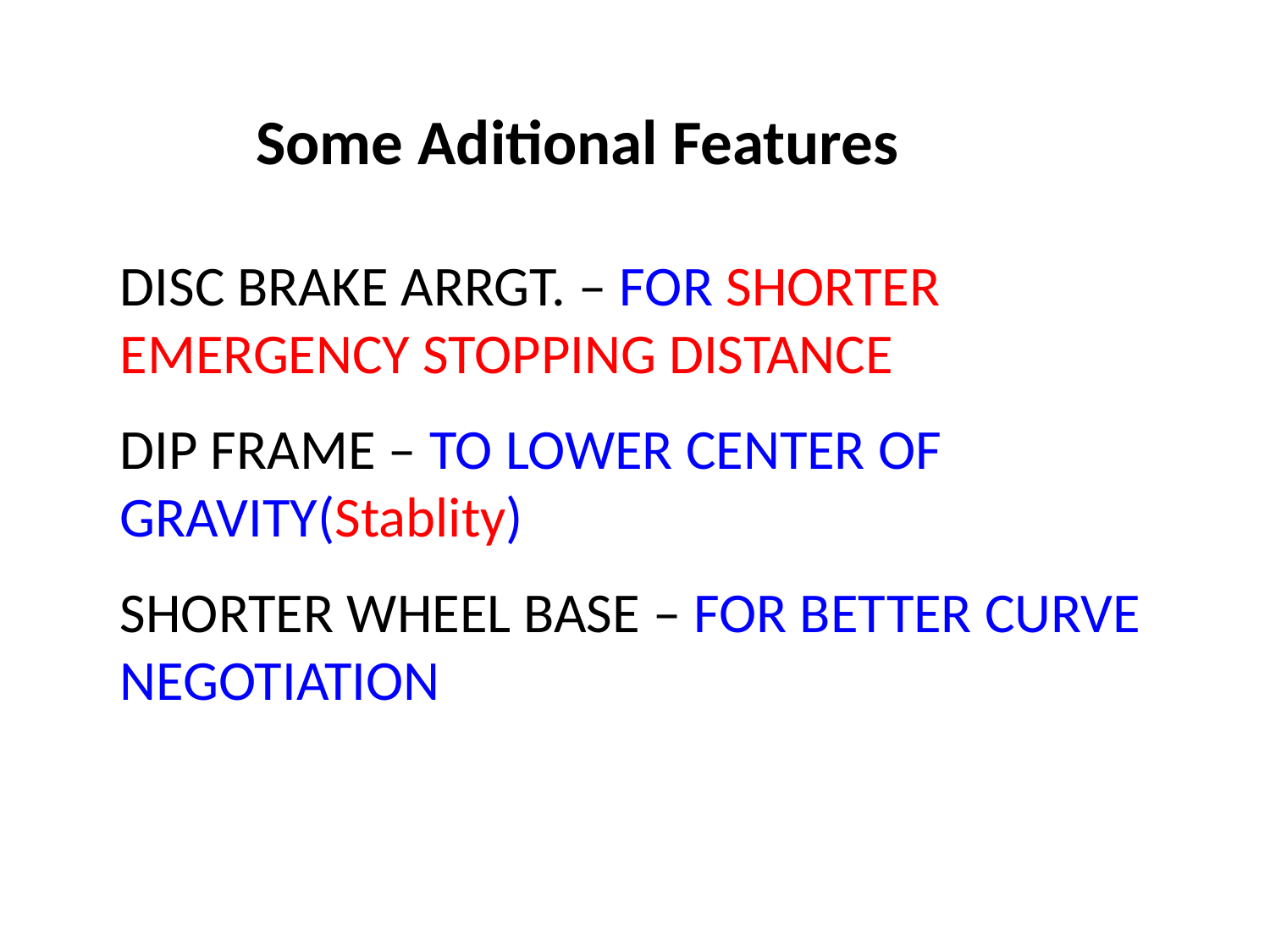

Some Aditional Features
DISC BRAKE ARRGT. – FOR SHORTER EMERGENCY STOPPING DISTANCE
DIP FRAME – TO LOWER CENTER OF GRAVITY(Stablity)
SHORTER WHEEL BASE – FOR BETTER CURVE NEGOTIATION